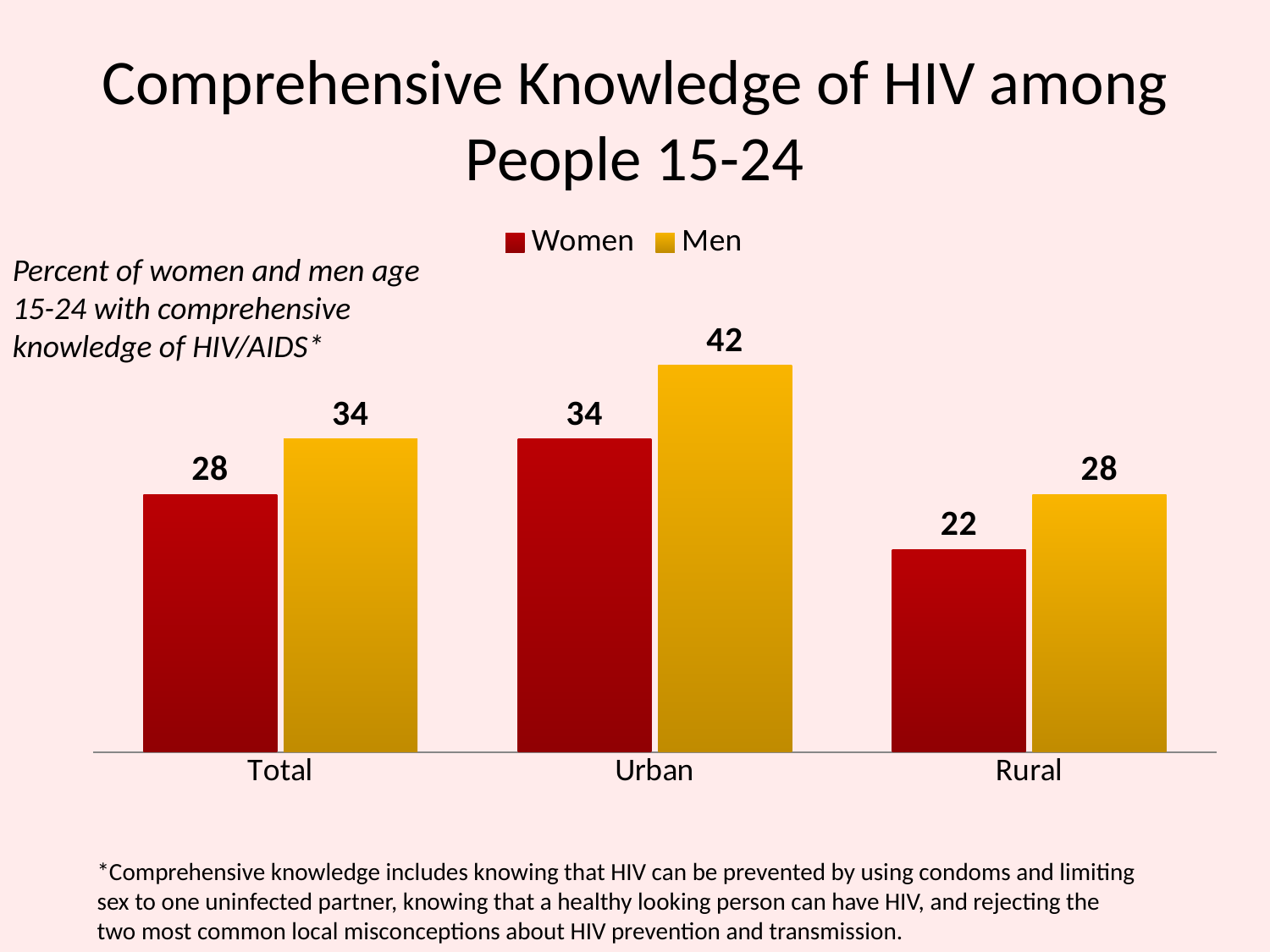

# Comprehensive Knowledge of HIV among People 15-24

### Chart

| Category | Women | Men |
|---|---|---|
| Total | 28.0 | 34.0 |
| Urban | 34.0 | 42.0 |
| Rural | 22.0 | 28.0 |
Percent of women and men age 15-24 with comprehensive knowledge of HIV/AIDS*
*Comprehensive knowledge includes knowing that HIV can be prevented by using condoms and limiting sex to one uninfected partner, knowing that a healthy looking person can have HIV, and rejecting the two most common local misconceptions about HIV prevention and transmission.